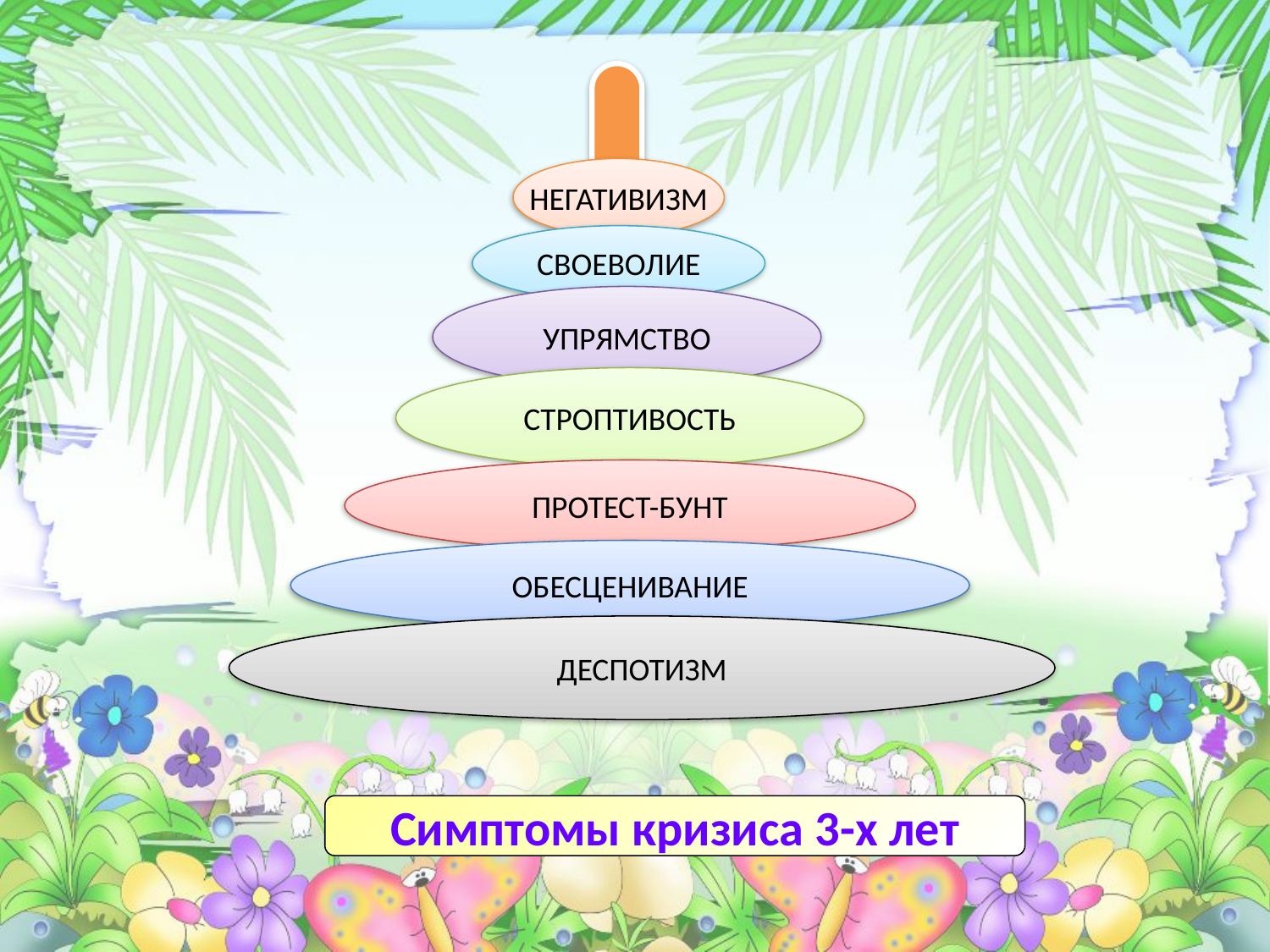

НЕГАТИВИЗМ
СВОЕВОЛИЕ
УПРЯМСТВО
СТРОПТИВОСТЬ
ПРОТЕСТ-БУНТ
ОБЕСЦЕНИВАНИЕ
ДЕСПОТИЗМ
Симптомы кризиса 3-х лет